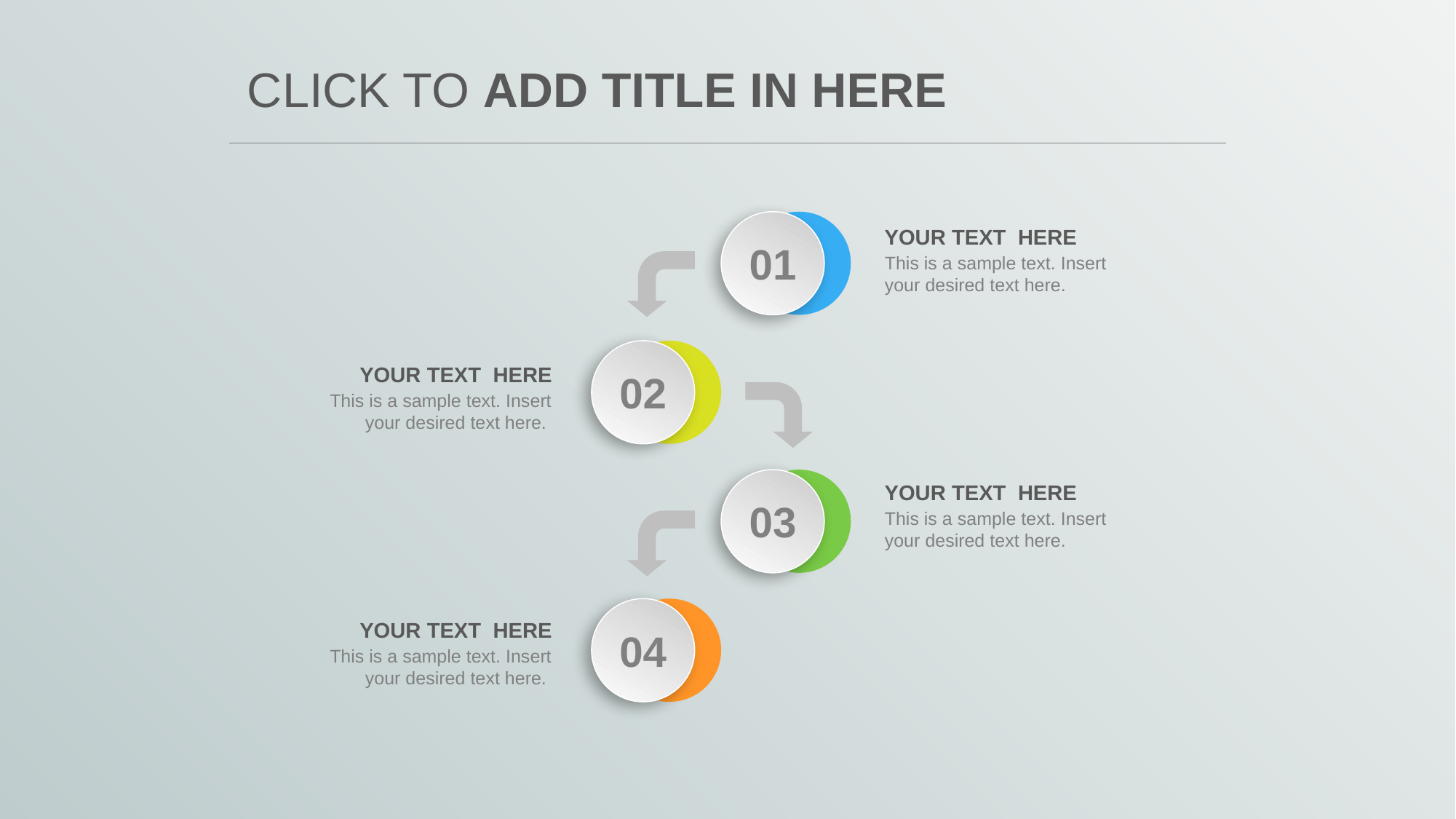

# CLICK TO ADD TITLE IN HERE

01
YOUR TEXT  HERE

This is a sample text. Insert your desired text here.

02
YOUR TEXT  HERE

This is a sample text. Insert your desired text here.

03
YOUR TEXT  HERE
This is a sample text. Insert your desired text here.

04
YOUR TEXT  HERE
This is a sample text. Insert your desired text here.